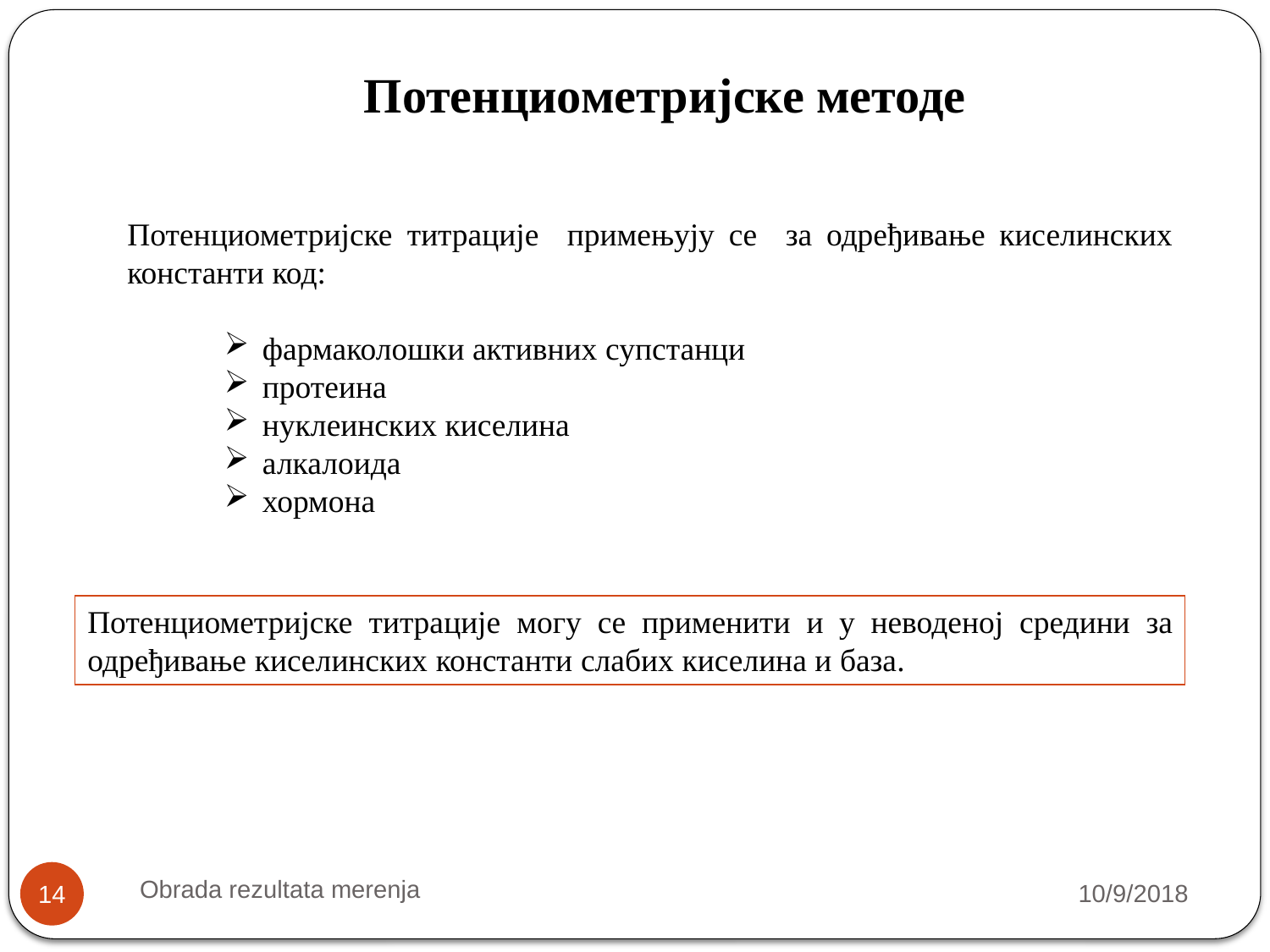

# Потенциометријске методе
Потенциометријске титрације  примењују се  за одређивање киселинских константи код:

 фармаколошки активних супстанци
 протеина
 нуклеинских киселина
 алкалоида
 хормона
Потенциометријске титрације могу се применити и у неводеној средини за одређивање киселинских константи слабих киселина и база.
Obrada rezultata merenja
10/9/2018
14